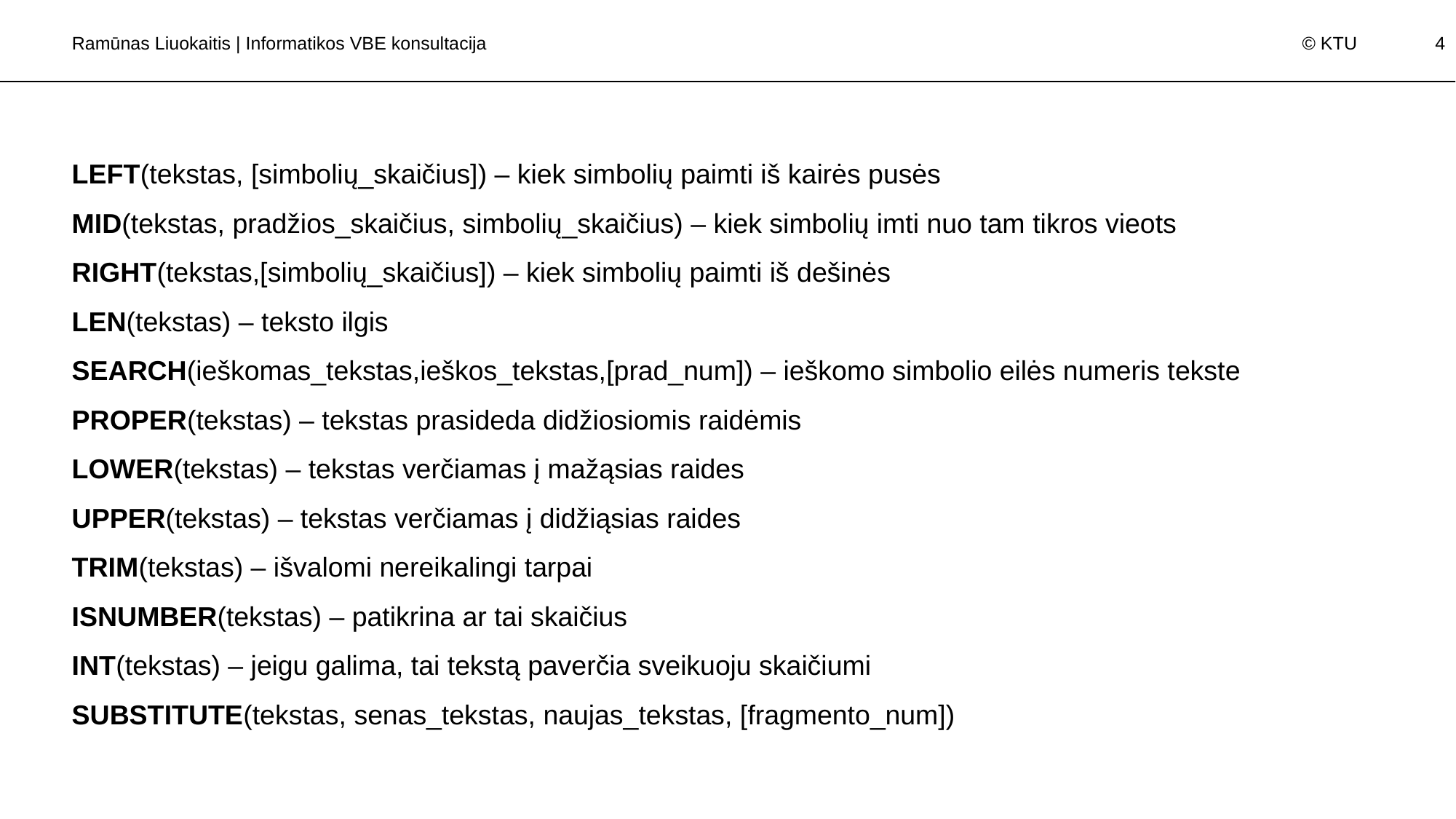

Ramūnas Liuokaitis | Informatikos VBE konsultacija
LEFT(tekstas, [simbolių_skaičius]) – kiek simbolių paimti iš kairės pusės
MID(tekstas, pradžios_skaičius, simbolių_skaičius) – kiek simbolių imti nuo tam tikros vieots
RIGHT(tekstas,[simbolių_skaičius]) – kiek simbolių paimti iš dešinės
LEN(tekstas) – teksto ilgis
SEARCH(ieškomas_tekstas,ieškos_tekstas,[prad_num]) – ieškomo simbolio eilės numeris tekste
PROPER(tekstas) – tekstas prasideda didžiosiomis raidėmis
LOWER(tekstas) – tekstas verčiamas į mažąsias raides
UPPER(tekstas) – tekstas verčiamas į didžiąsias raides
TRIM(tekstas) – išvalomi nereikalingi tarpai
ISNUMBER(tekstas) – patikrina ar tai skaičius
INT(tekstas) – jeigu galima, tai tekstą paverčia sveikuoju skaičiumi
SUBSTITUTE(tekstas, senas_tekstas, naujas_tekstas, [fragmento_num])